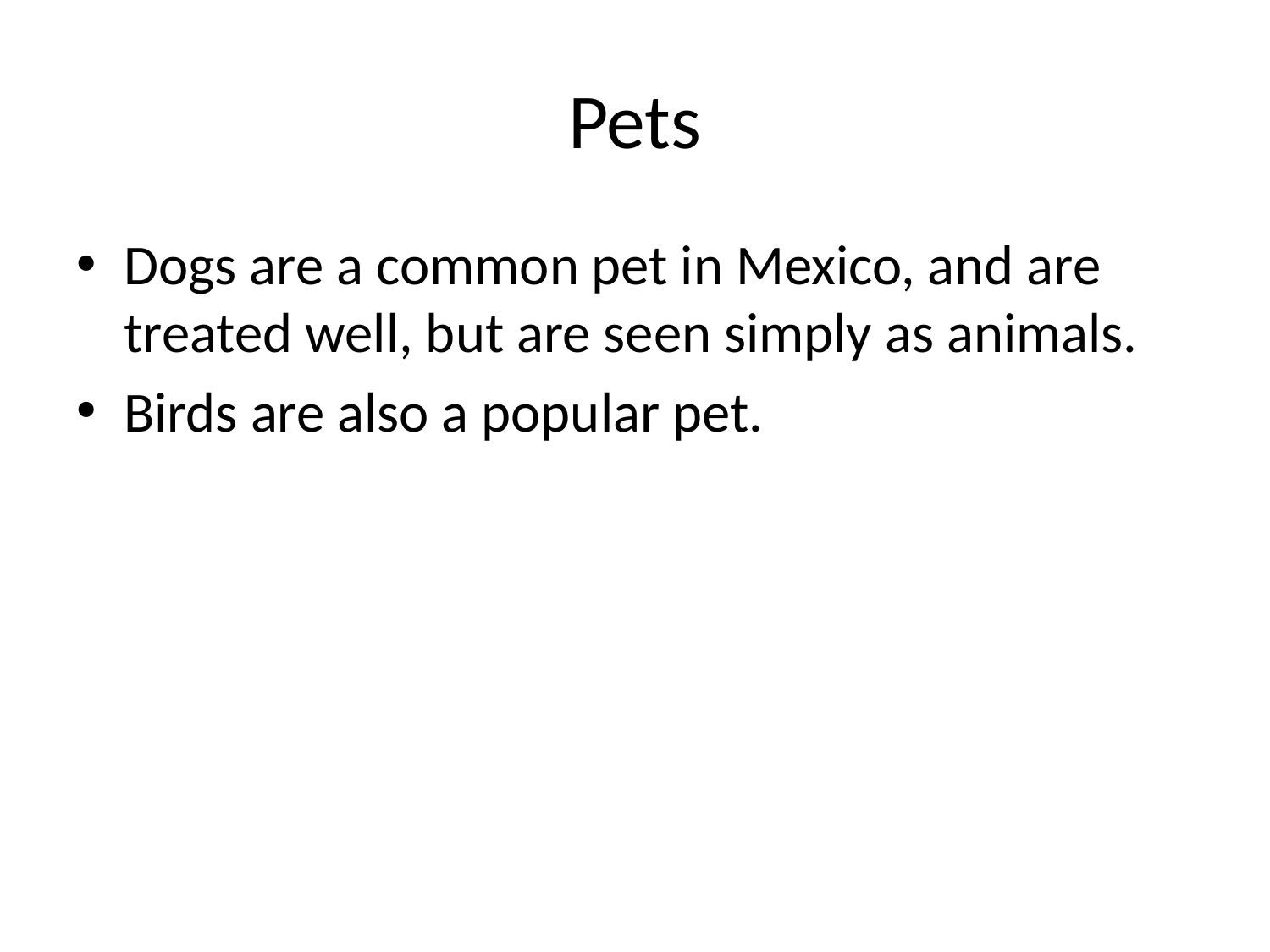

# Pets
Dogs are a common pet in Mexico, and are treated well, but are seen simply as animals.
Birds are also a popular pet.